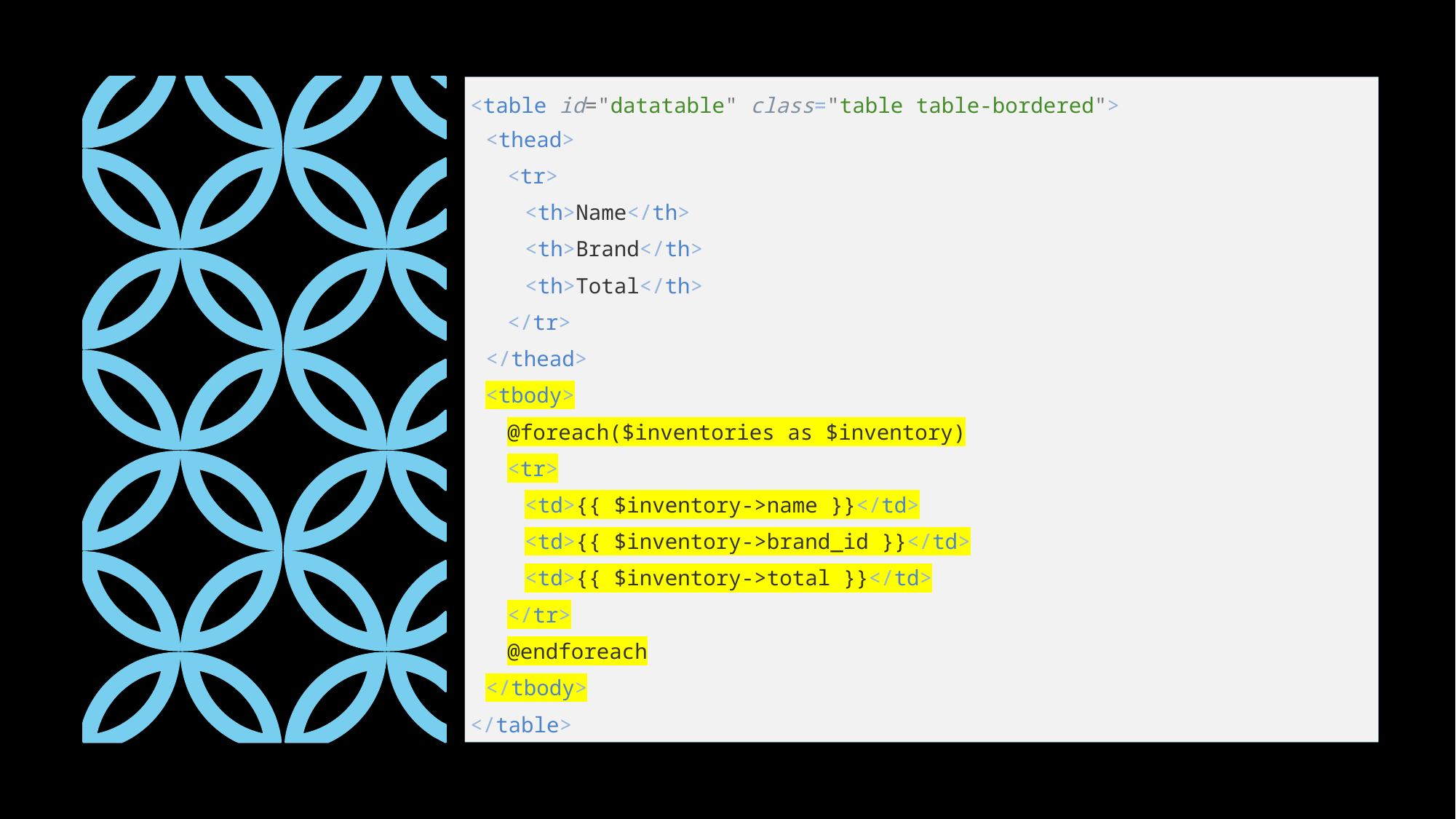

<table id="datatable" class="table table-bordered">
<thead>
<tr>
<th>Name</th>
<th>Brand</th>
<th>Total</th>
</tr>
</thead>
<tbody>
@foreach($inventories as $inventory)
<tr>
<td>{{ $inventory->name }}</td>
<td>{{ $inventory->brand_id }}</td>
<td>{{ $inventory->total }}</td>
</tr>
@endforeach
</tbody>
</table>